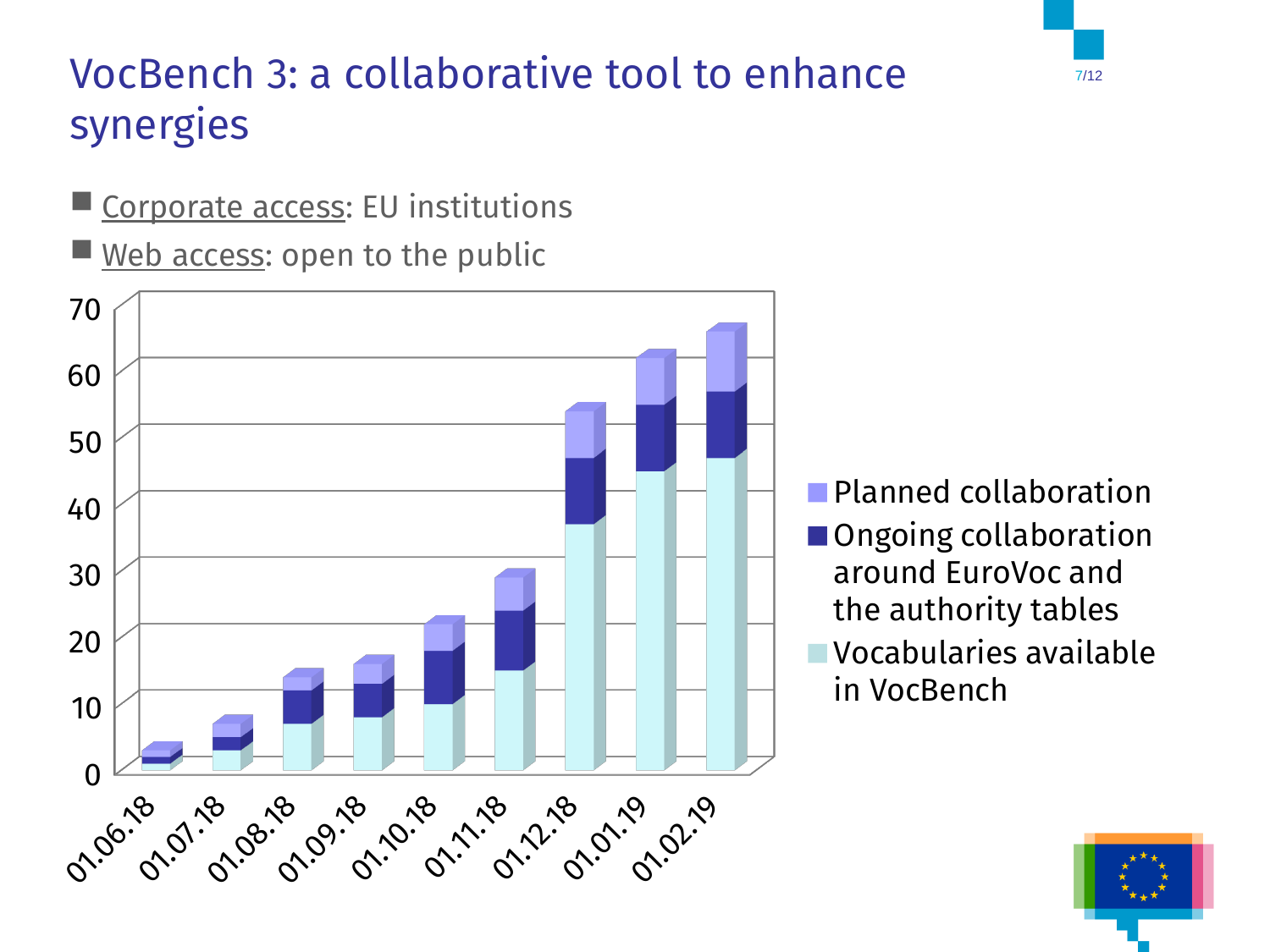

VocBench 3: a collaborative tool to enhance synergies
7/12
Corporate access: EU institutions
Web access: open to the public

[unsupported chart]